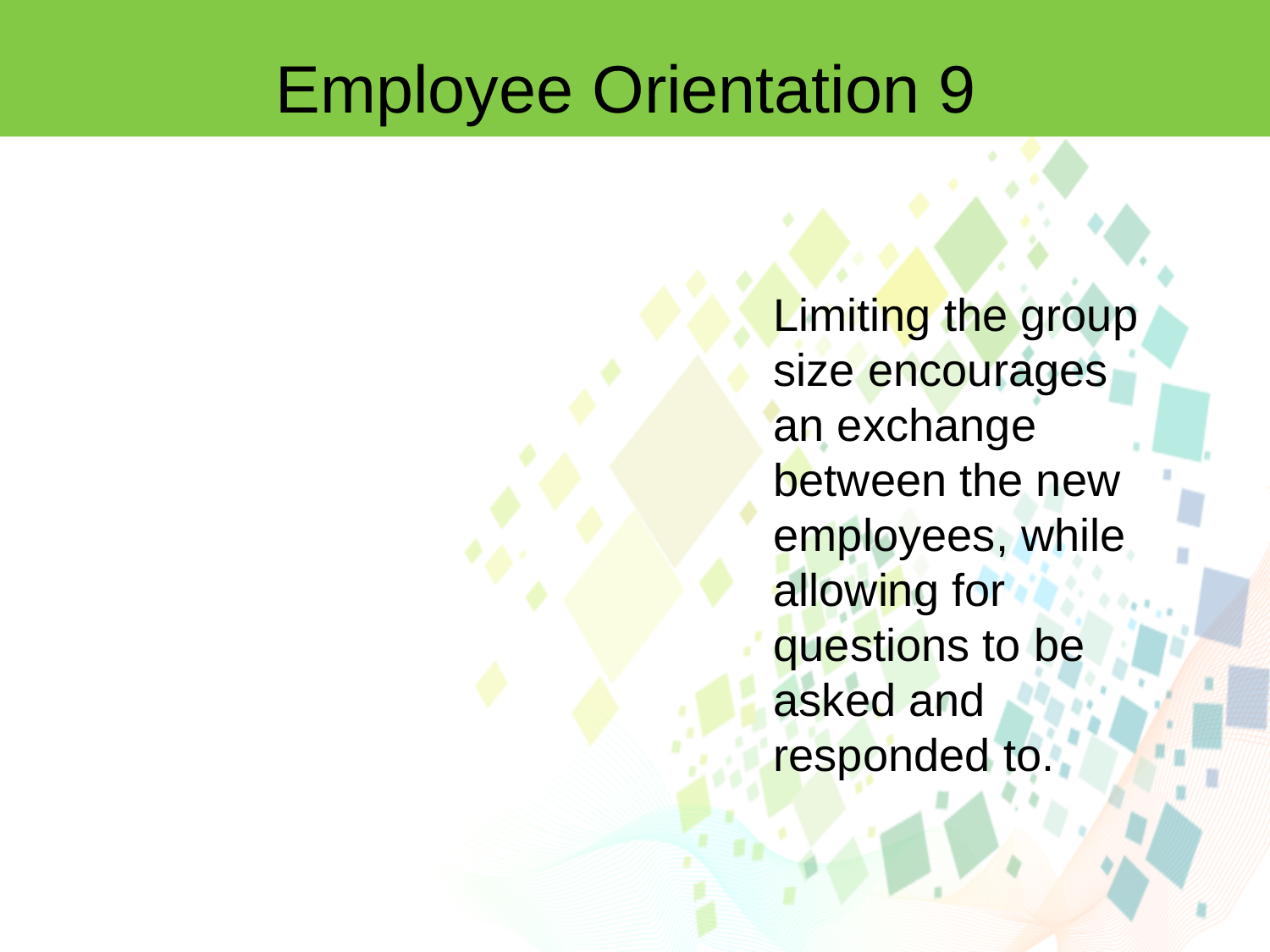

Employee Orientation 9
Limiting the group size encourages an exchange
between the new employees, while allowing for questions to be asked and responded to.